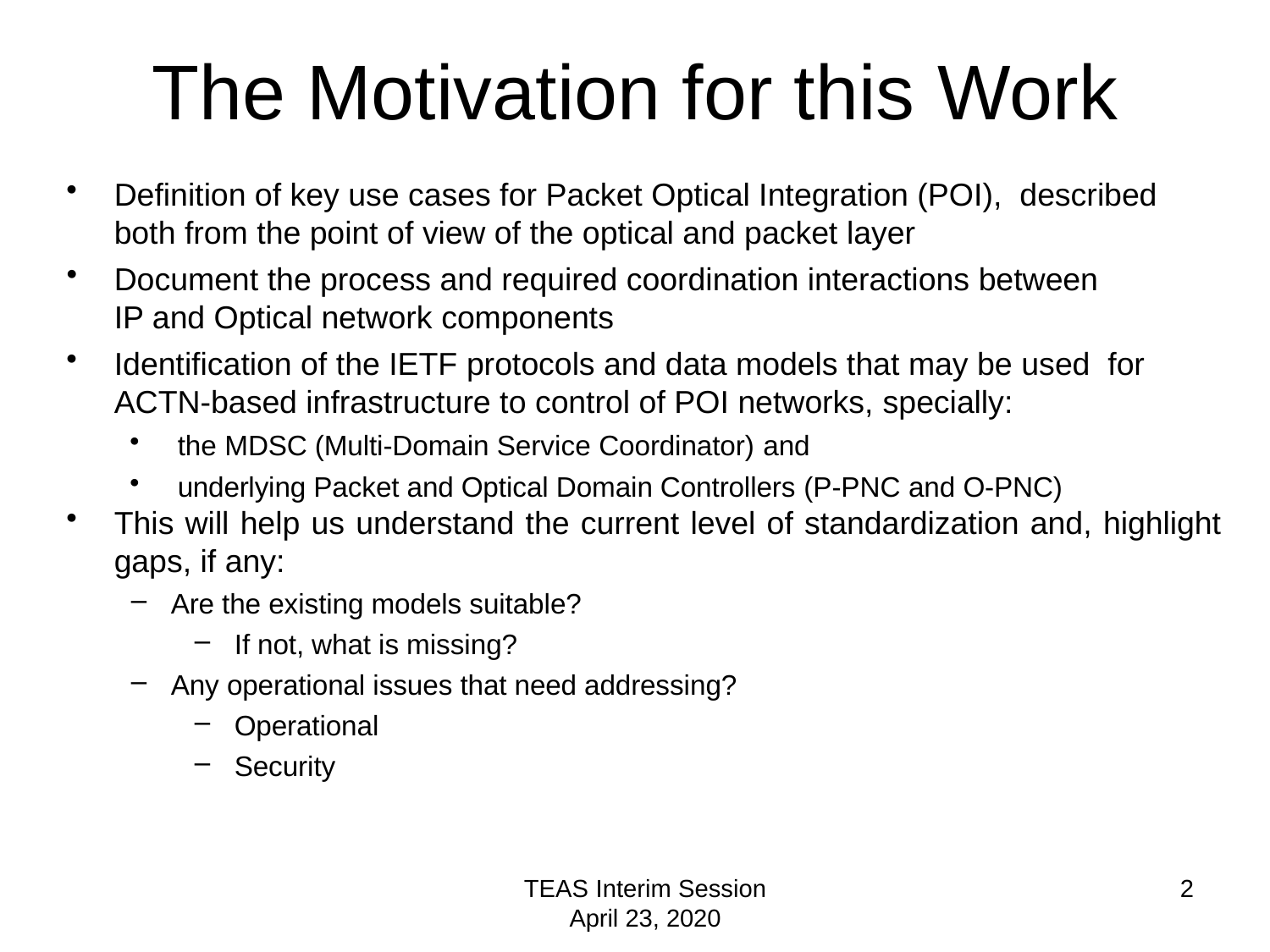

# The Motivation for this Work
Definition of key use cases for Packet Optical Integration (POI),  described both from the point of view of the optical and packet layer
Document the process and required coordination interactions between
IP and Optical network components
Identification of the IETF protocols and data models that may be used  for ACTN-based infrastructure to control of POI networks, specially:
the MDSC (Multi-Domain Service Coordinator) and
underlying Packet and Optical Domain Controllers (P-PNC and O-PNC)
This will help us understand the current level of standardization and, highlight gaps, if any:
Are the existing models suitable?
If not, what is missing?
Any operational issues that need addressing?
Operational
Security

TEAS Interim Session
April 23, 2020
2